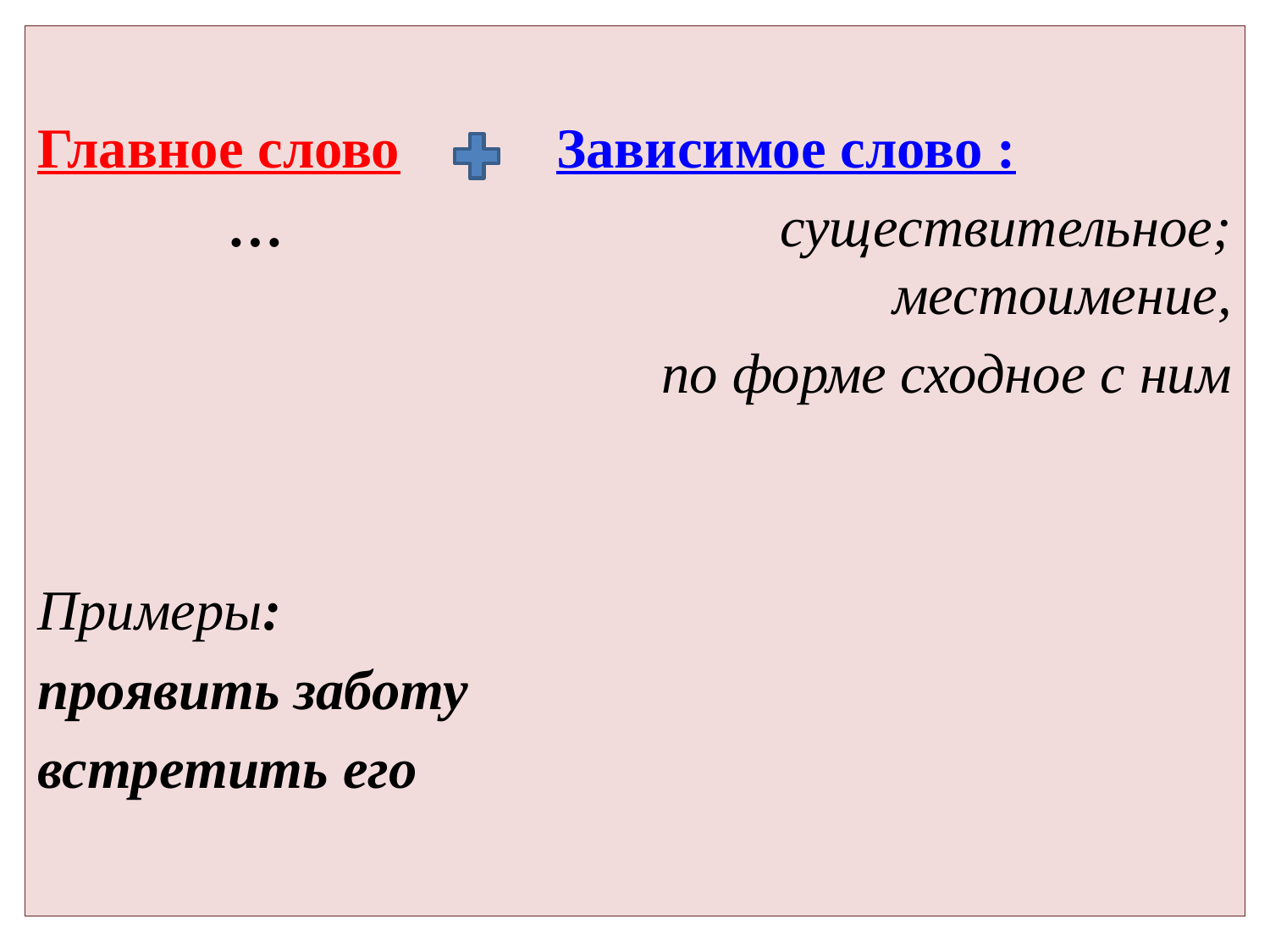

Главное слово           Зависимое слово :
…                                   существительное; местоимение,
 по форме сходное с ним

Примеры:
проявить заботу
встретить его